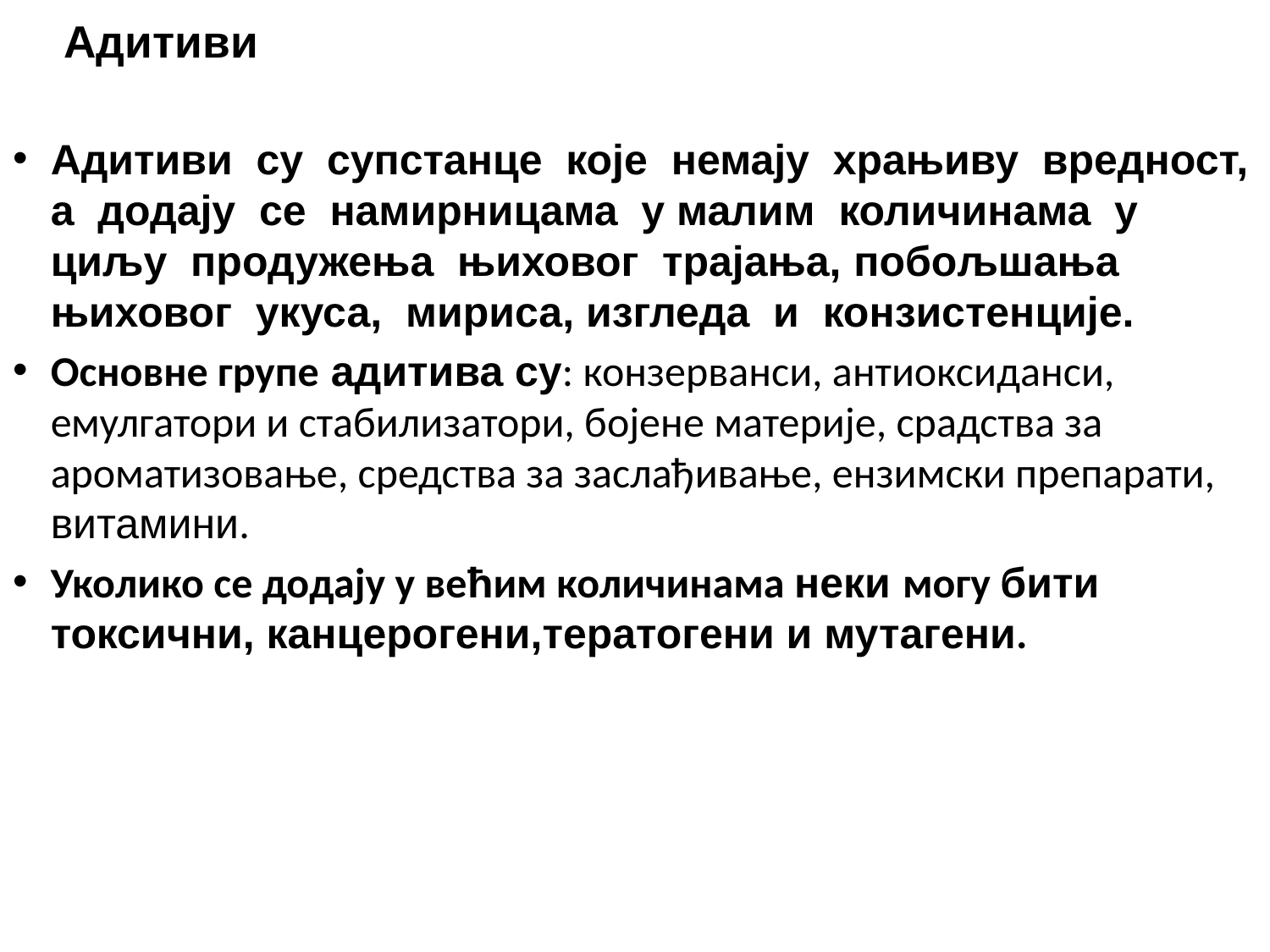

Адитиви
Адитиви  су  супстанце  које  немају  храњиву  вредност, а  додају  се  намирницама  у малим  количинама  у  циљу  продужења  њиховог  трајања, побољшања  њиховог  укуса,  мириса, изгледа  и  конзистенције.
Основне групе адитива су: конзерванси, антиоксиданси, емулгатори и стабилизатори, бојене материје, срадства за ароматизовање, средства за заслађивање, ензимски препарати, витамини.
Уколико се додају у већим количинама неки могу бити токсични, канцерогени,тератогени и мутагени.